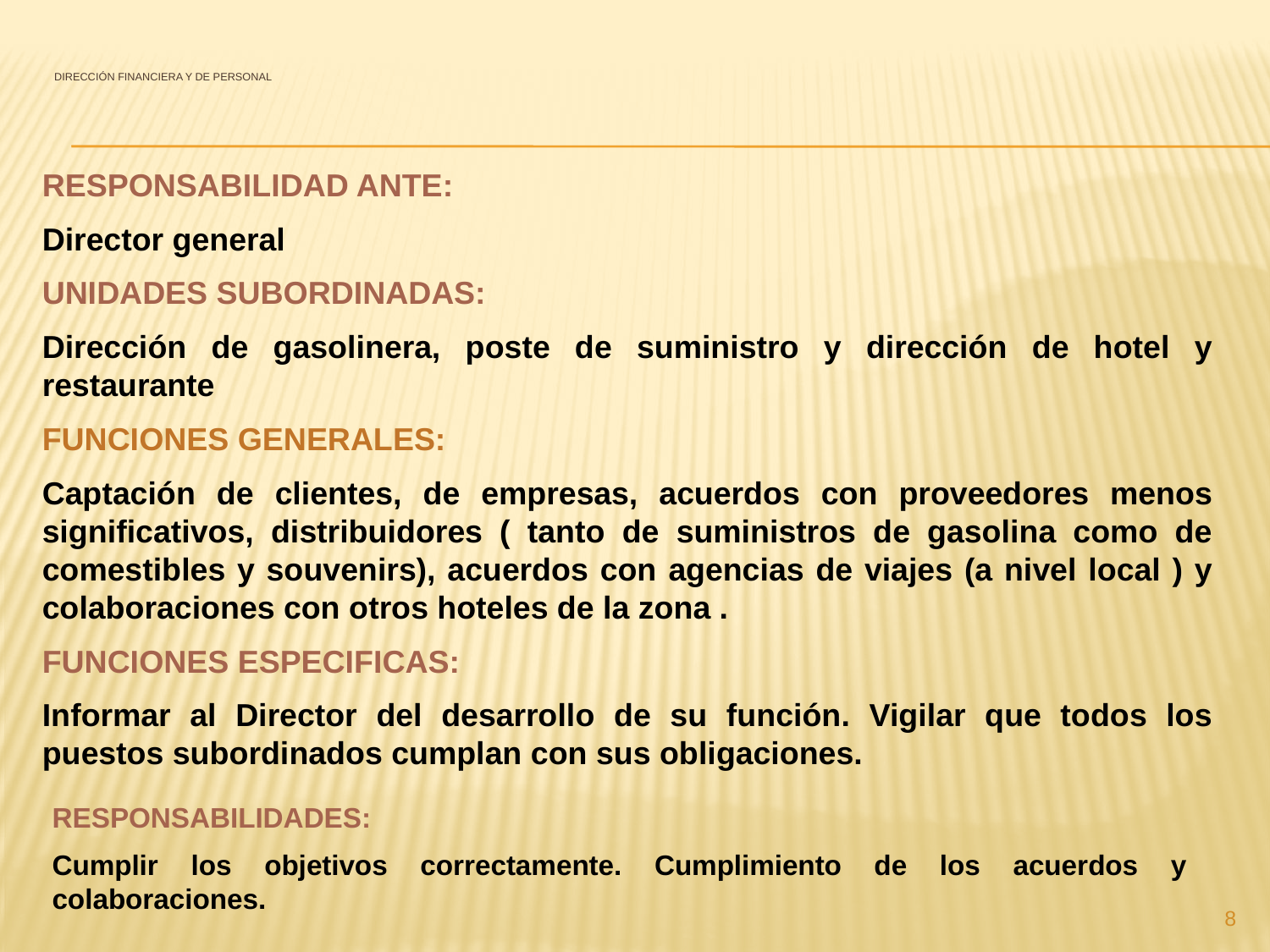

# Dirección financiera y de personal
RESPONSABILIDAD ANTE:
Director general
UNIDADES SUBORDINADAS:
Dirección de gasolinera, poste de suministro y dirección de hotel y restaurante
FUNCIONES GENERALES:
Captación de clientes, de empresas, acuerdos con proveedores menos significativos, distribuidores ( tanto de suministros de gasolina como de comestibles y souvenirs), acuerdos con agencias de viajes (a nivel local ) y colaboraciones con otros hoteles de la zona .
FUNCIONES ESPECIFICAS:
Informar al Director del desarrollo de su función. Vigilar que todos los puestos subordinados cumplan con sus obligaciones.

RESPONSABILIDADES:
Cumplir los objetivos correctamente. Cumplimiento de los acuerdos y colaboraciones.
8